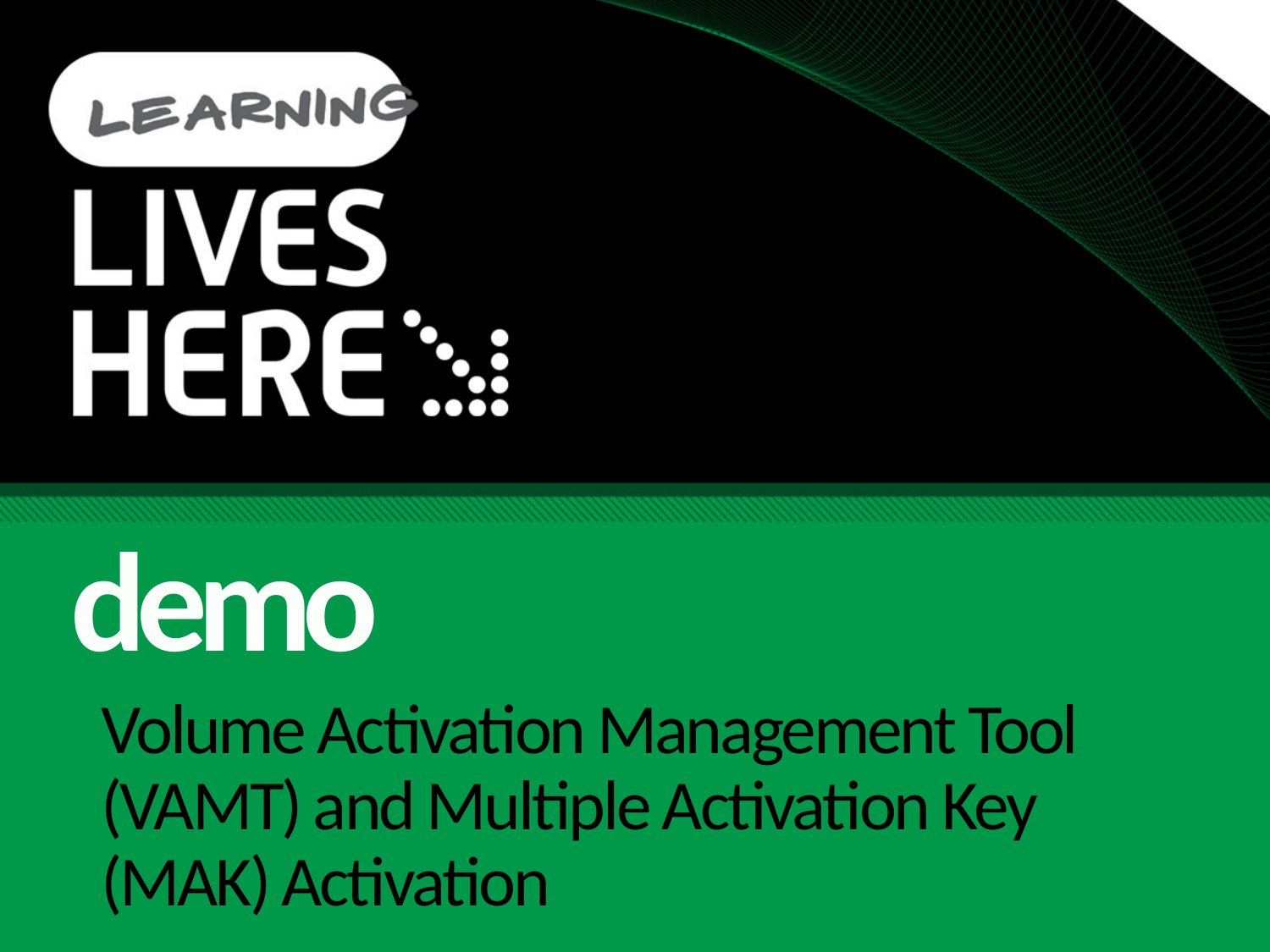

demo
# Volume Activation Management Tool (VAMT) and Multiple Activation Key (MAK) Activation